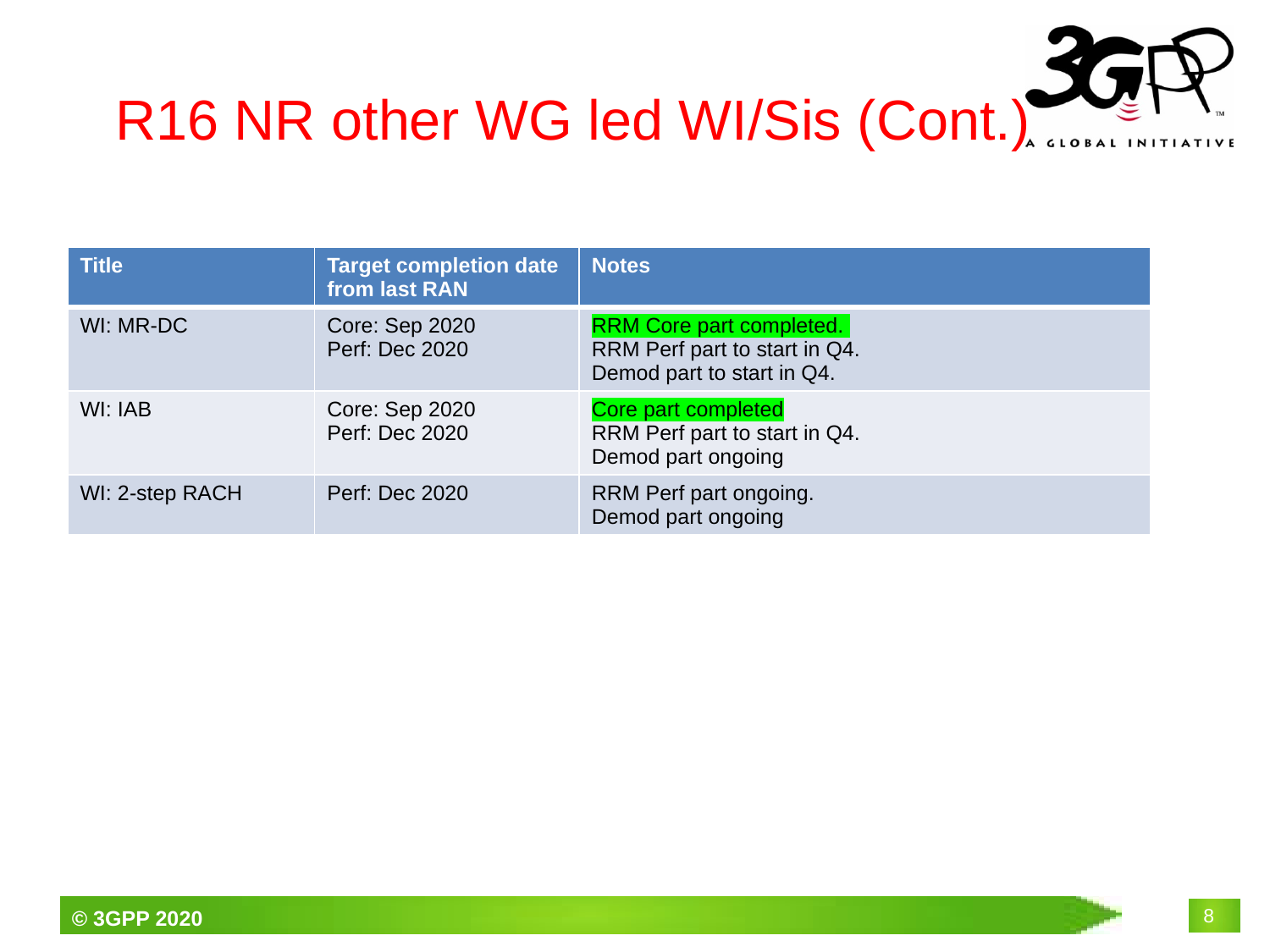

# R16 NR other WG led WI/Sis (Cont.)
| Title | Target completion date from last RAN | Notes |
| --- | --- | --- |
| WI: MR-DC | Core: Sep 2020 Perf: Dec 2020 | RRM Core part completed. RRM Perf part to start in Q4. Demod part to start in Q4. |
| WI: IAB | Core: Sep 2020 Perf: Dec 2020 | Core part completed RRM Perf part to start in Q4. Demod part ongoing |
| WI: 2-step RACH | Perf: Dec 2020 | RRM Perf part ongoing. Demod part ongoing |
8